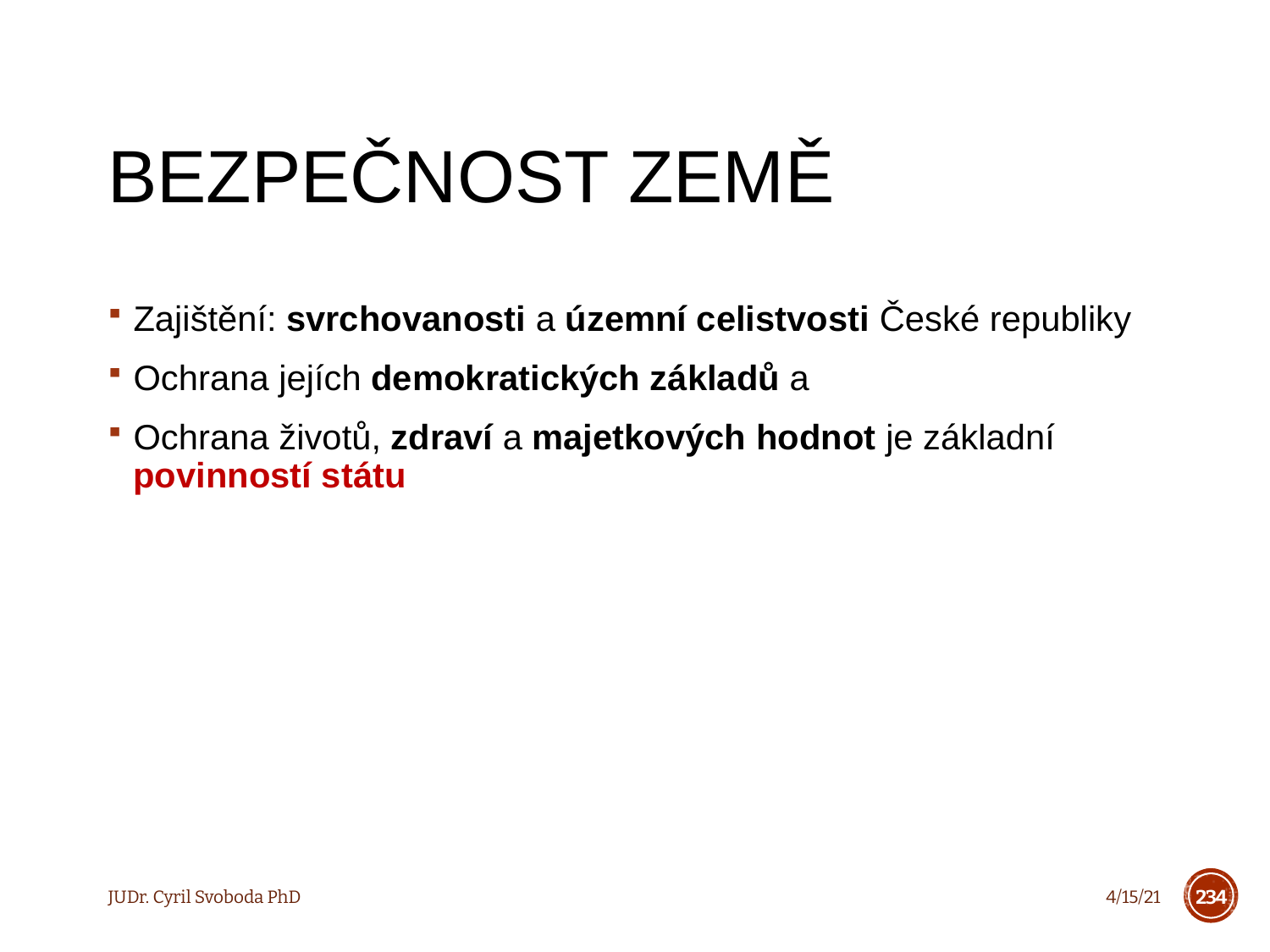

# Bezpečnost země
Zajištění: svrchovanosti a územní celistvosti České republiky
Ochrana jejích demokratických základů a
Ochrana životů, zdraví a majetkových hodnot je základní povinností státu
JUDr. Cyril Svoboda PhD
4/15/21
234